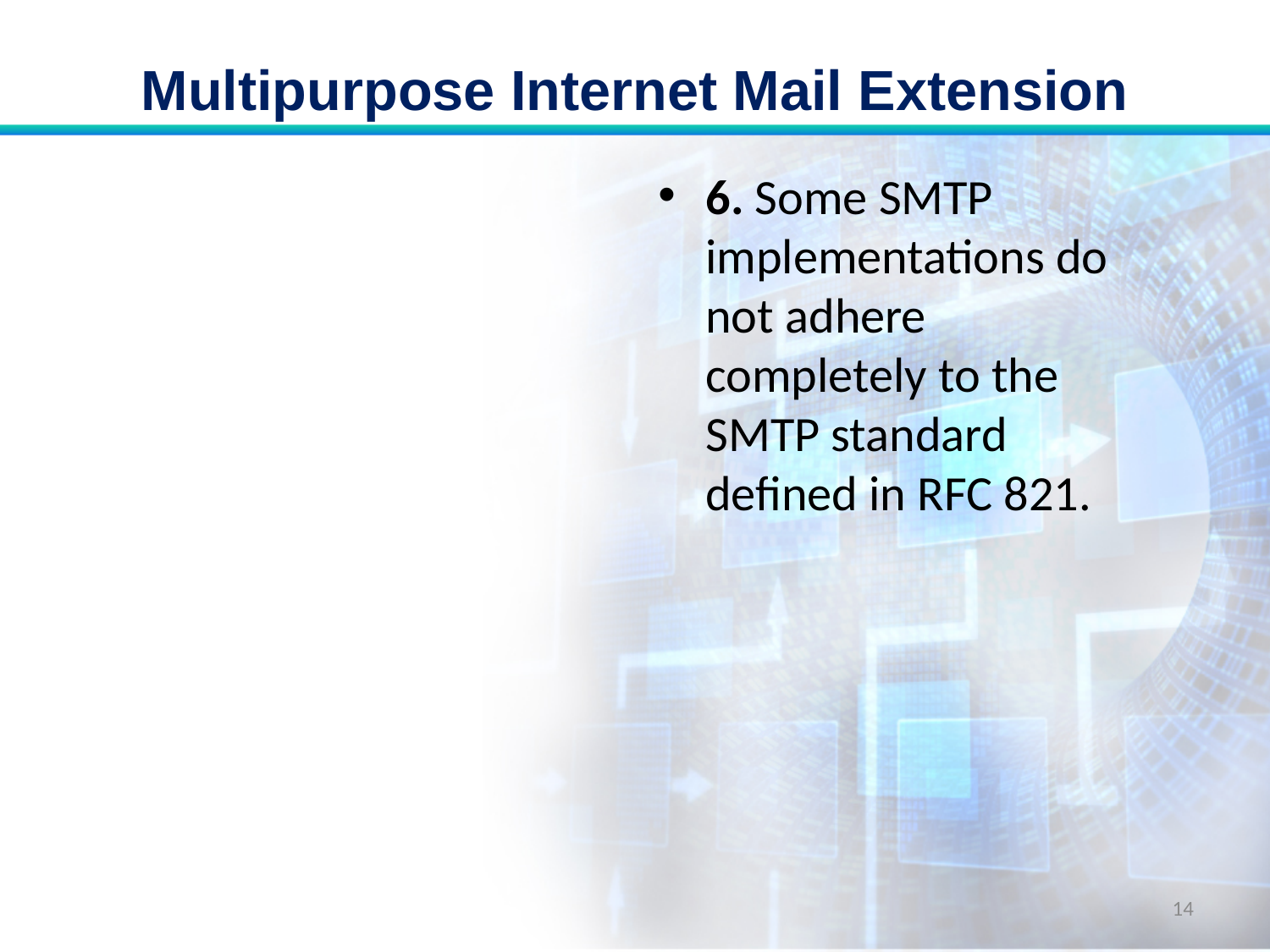

# Multipurpose Internet Mail Extension
6. Some SMTP implementations do not adhere completely to the SMTP standard defined in RFC 821.

14